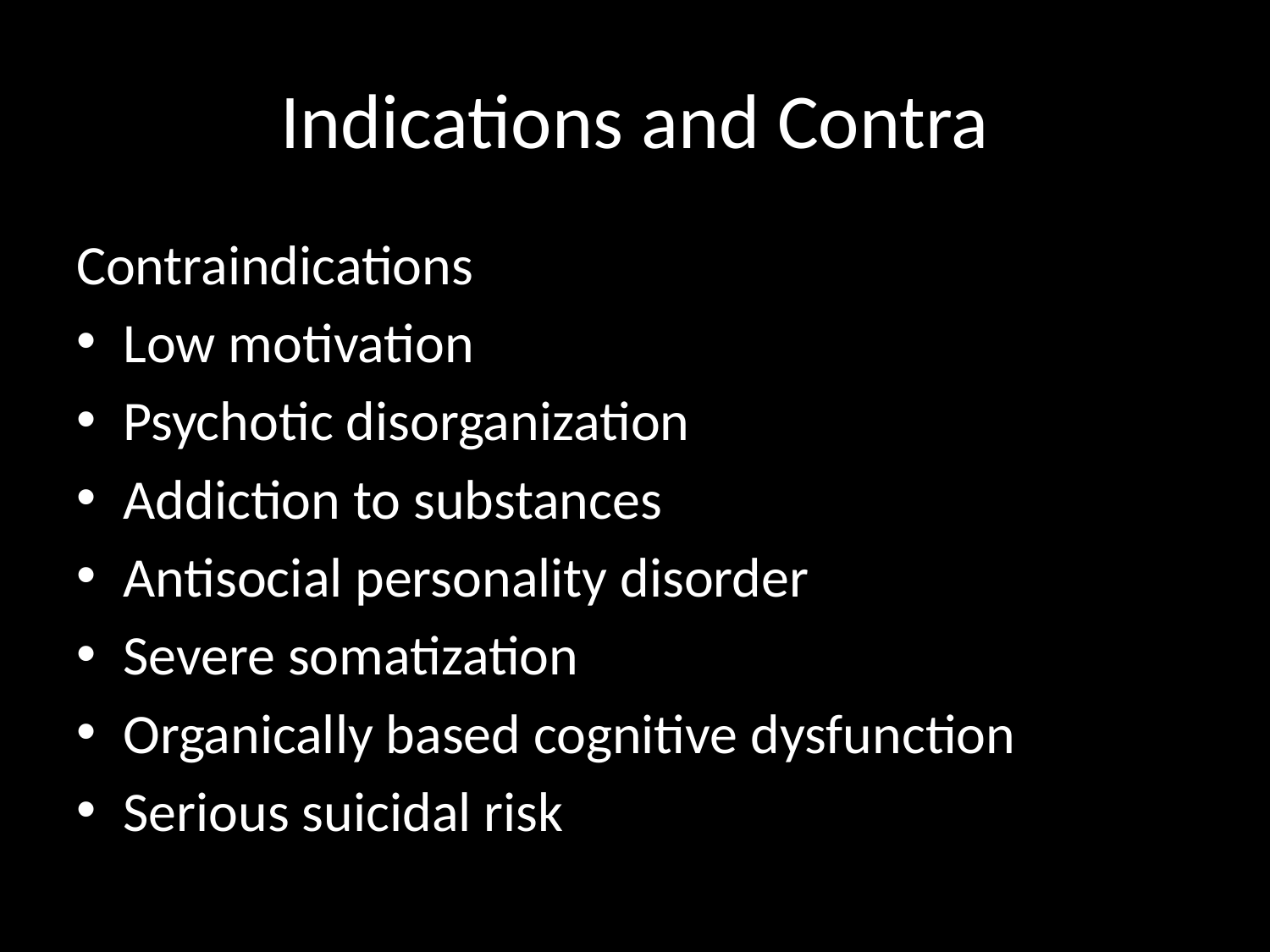

# Indications and Contra
Contraindications
Low motivation
Psychotic disorganization
Addiction to substances
Antisocial personality disorder
Severe somatization
Organically based cognitive dysfunction
Serious suicidal risk